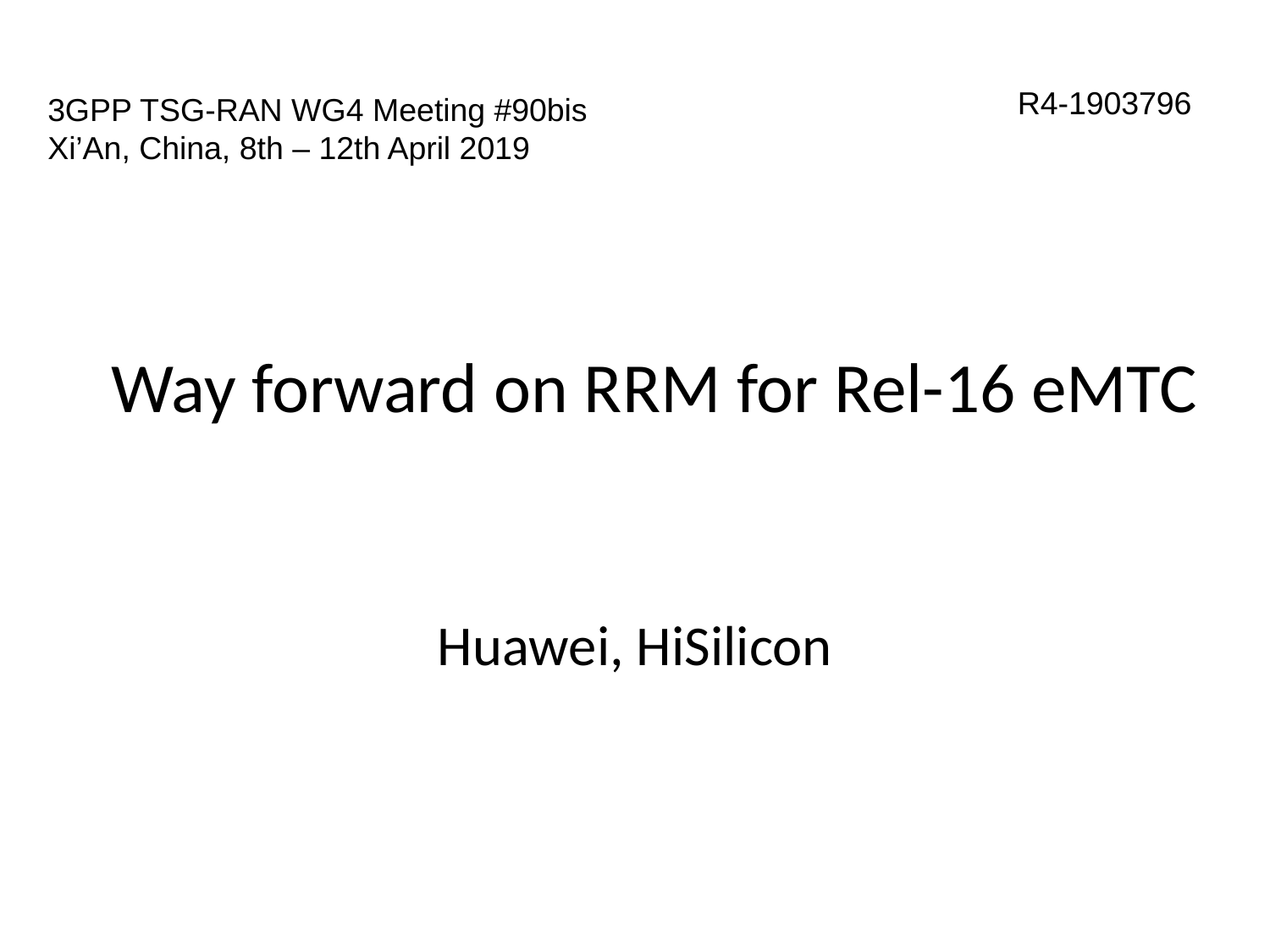

# 3GPP TSG-RAN WG4 Meeting #90bis Xi’An, China, 8th – 12th April 2019
R4-1903796
Way forward on RRM for Rel-16 eMTC
Huawei, HiSilicon